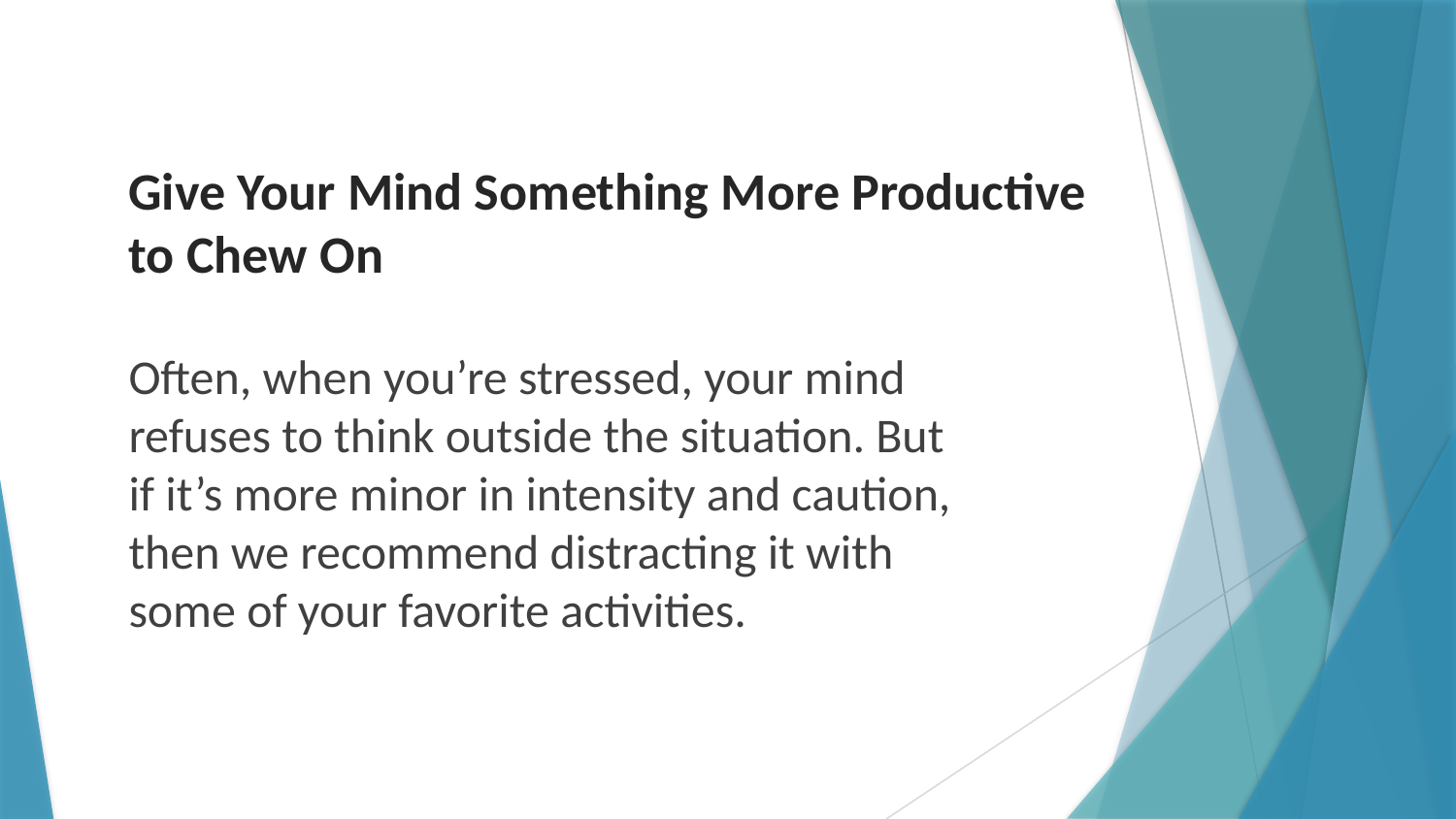

# Give Your Mind Something More Productive to Chew On
Often, when you’re stressed, your mind refuses to think outside the situation. But if it’s more minor in intensity and caution, then we recommend distracting it with some of your favorite activities.